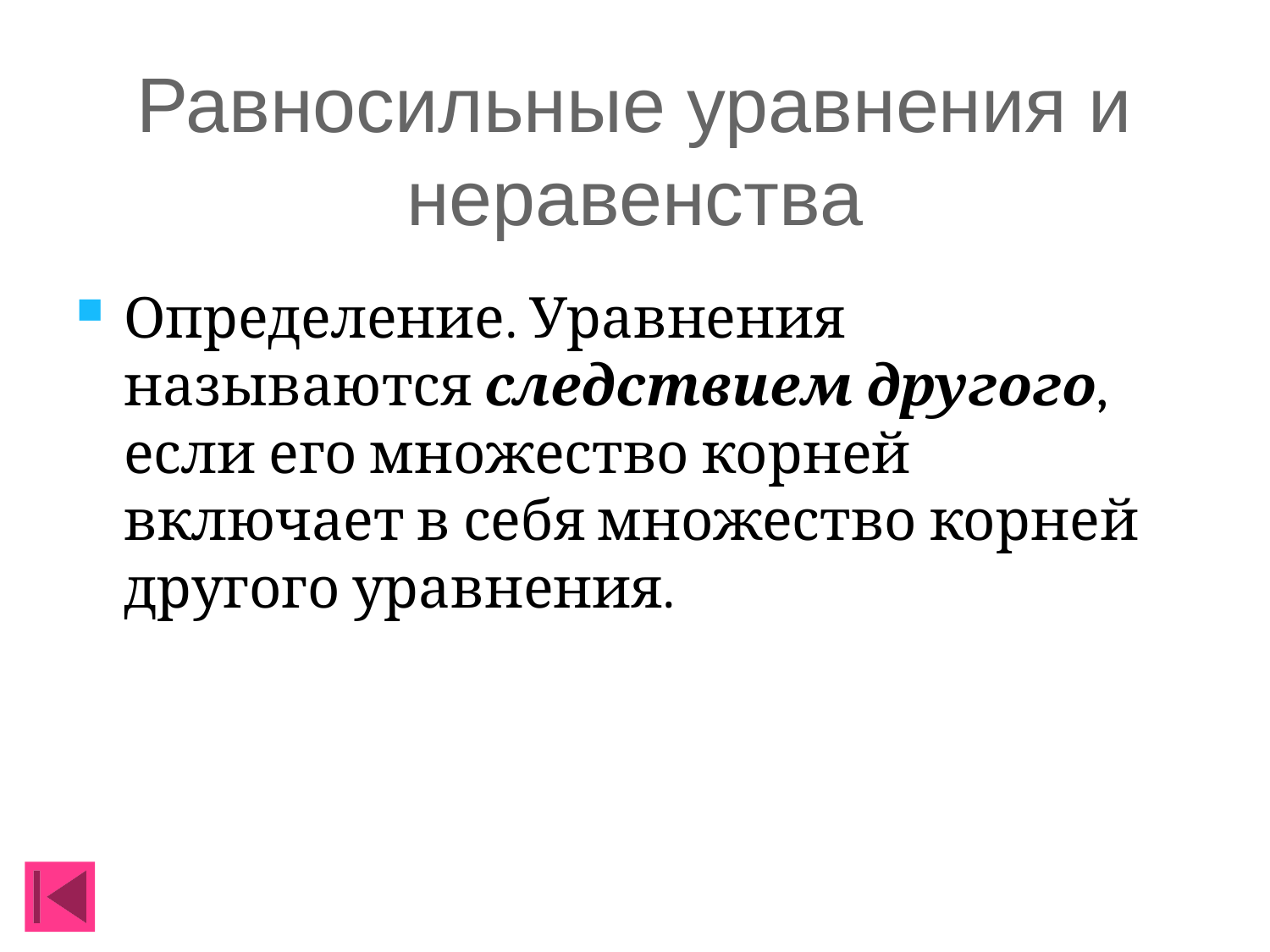

# Равносильные уравнения и неравенства
Определение. Уравнения называются следствием другого, если его множество корней включает в себя множество корней другого уравнения.